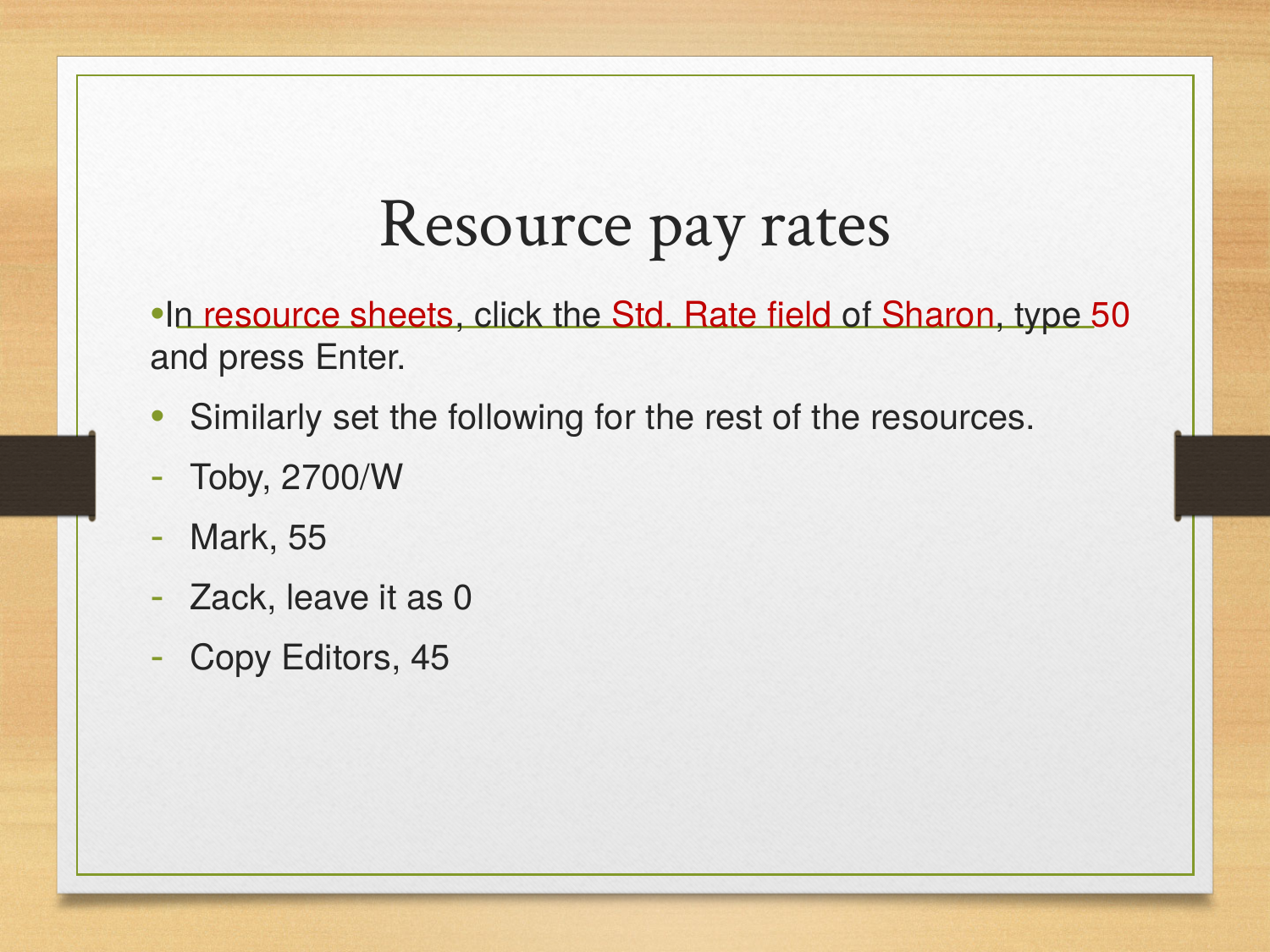

# Resource pay rates
In resource sheets, click the Std. Rate field of Sharon, type 50 and press Enter.
Similarly set the following for the rest of the resources.
Toby, 2700/W
Mark, 55
Zack, leave it as 0
Copy Editors, 45